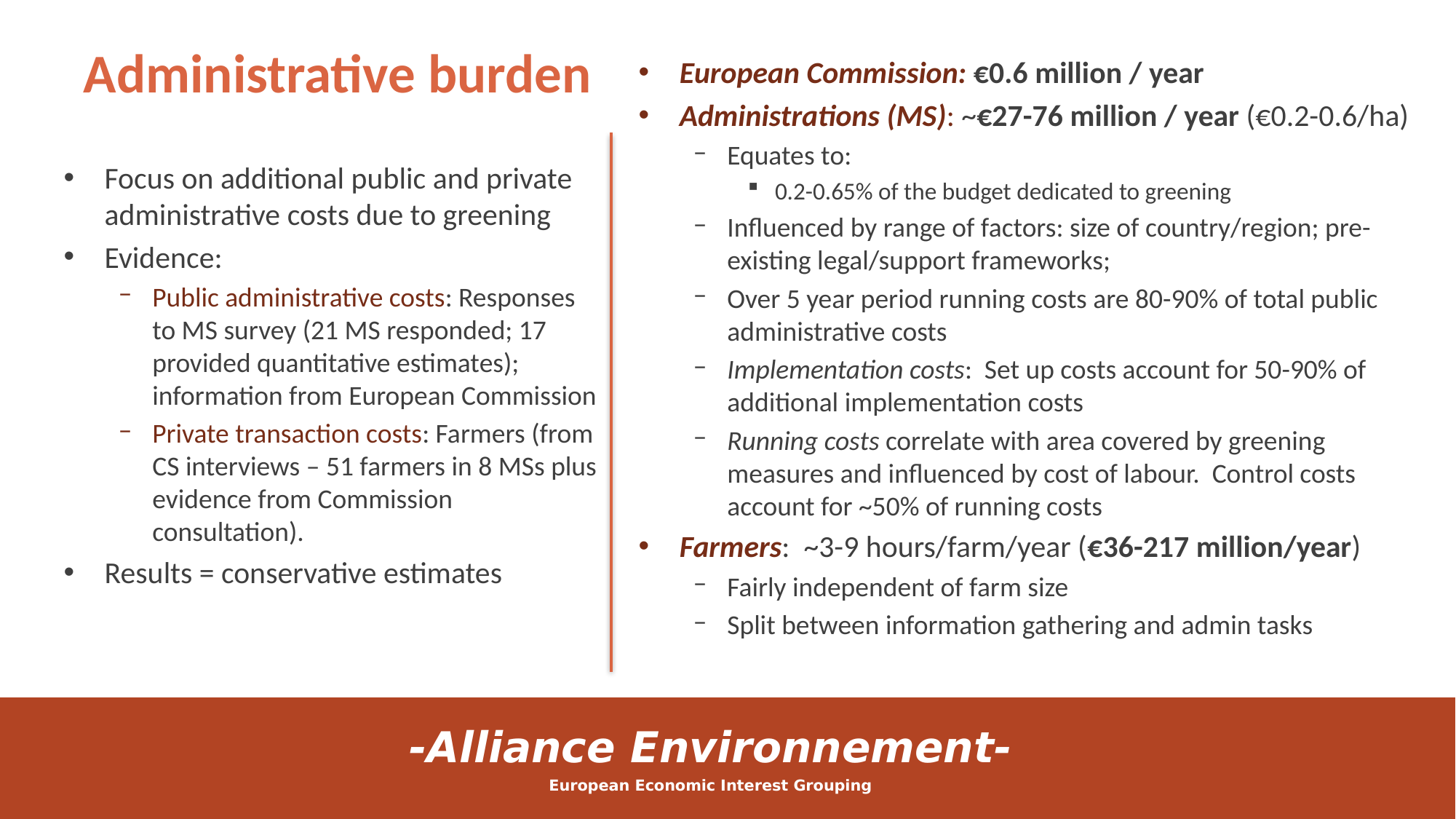

# Administrative burden
European Commission: €0.6 million / year
Administrations (MS): ~€27-76 million / year (€0.2-0.6/ha)
Equates to:
0.2-0.65% of the budget dedicated to greening
Influenced by range of factors: size of country/region; pre-existing legal/support frameworks;
Over 5 year period running costs are 80-90% of total public administrative costs
Implementation costs:  Set up costs account for 50-90% of additional implementation costs
Running costs correlate with area covered by greening measures and influenced by cost of labour.  Control costs account for ~50% of running costs
Farmers:  ~3-9 hours/farm/year (€36-217 million/year)
Fairly independent of farm size
Split between information gathering and admin tasks

Focus on additional public and private administrative costs due to greening
Evidence:
Public administrative costs: Responses to MS survey (21 MS responded; 17 provided quantitative estimates); information from European Commission
Private transaction costs: Farmers (from CS interviews – 51 farmers in 8 MSs plus evidence from Commission consultation).
Results = conservative estimates